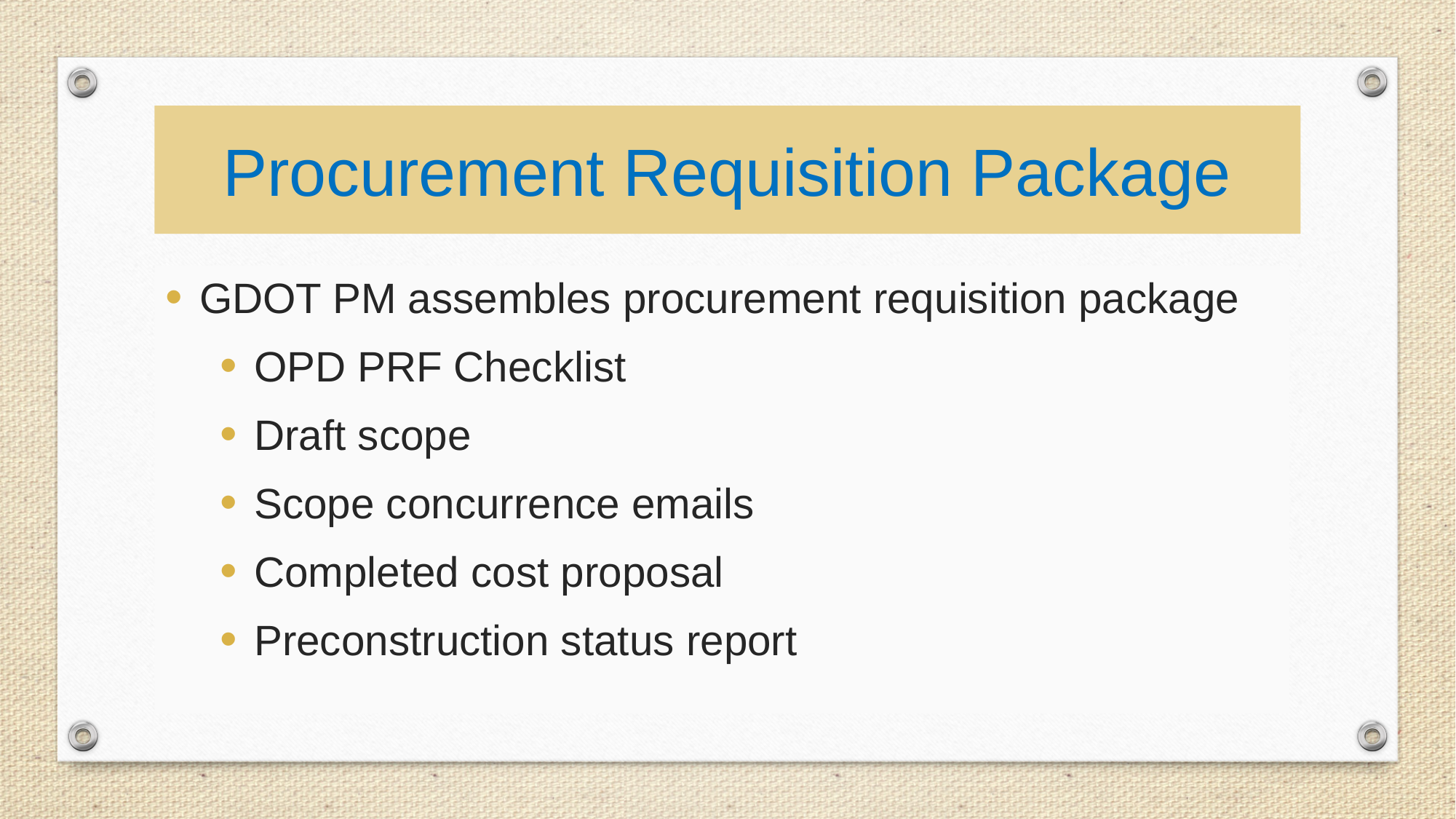

# Procurement Requisition Package
GDOT PM assembles procurement requisition package
OPD PRF Checklist
Draft scope
Scope concurrence emails
Completed cost proposal
Preconstruction status report